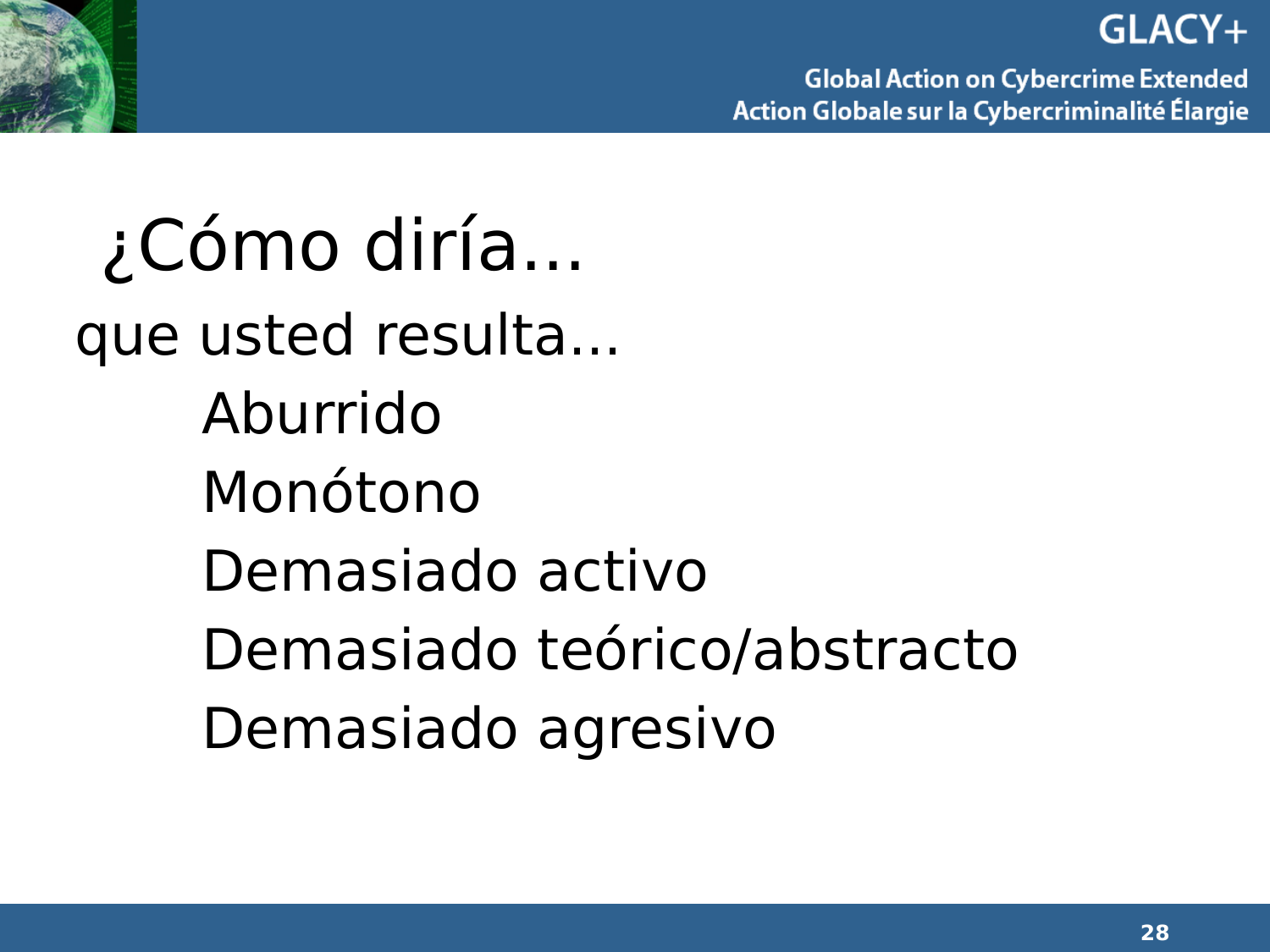

# ¿Cómo diría...
que usted resulta...
	Aburrido
	Monótono
	Demasiado activo
	Demasiado teórico/abstracto
	Demasiado agresivo

28